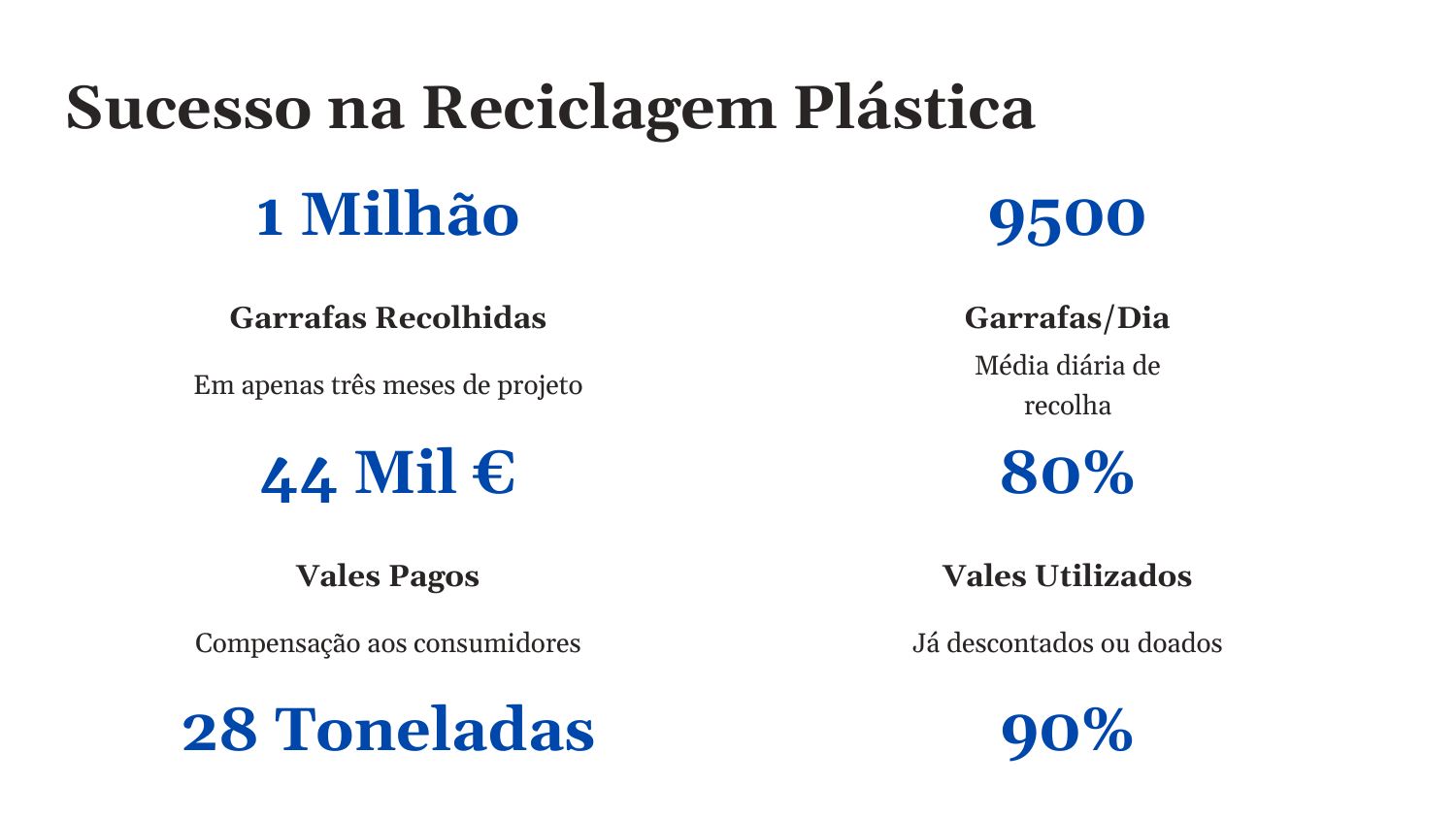

Sucesso na Reciclagem Plástica
1 Milhão
9500
Garrafas Recolhidas
Garrafas/Dia
Em apenas três meses de projeto
Média diária de recolha
44 Mil €
80%
Vales Pagos
Vales Utilizados
Compensação aos consumidores
Já descontados ou doados
28 Toneladas
90%
Plástico Reciclado
Meta 2029
PET encaminhado para novas garrafas
Objetivo de recolha de PET